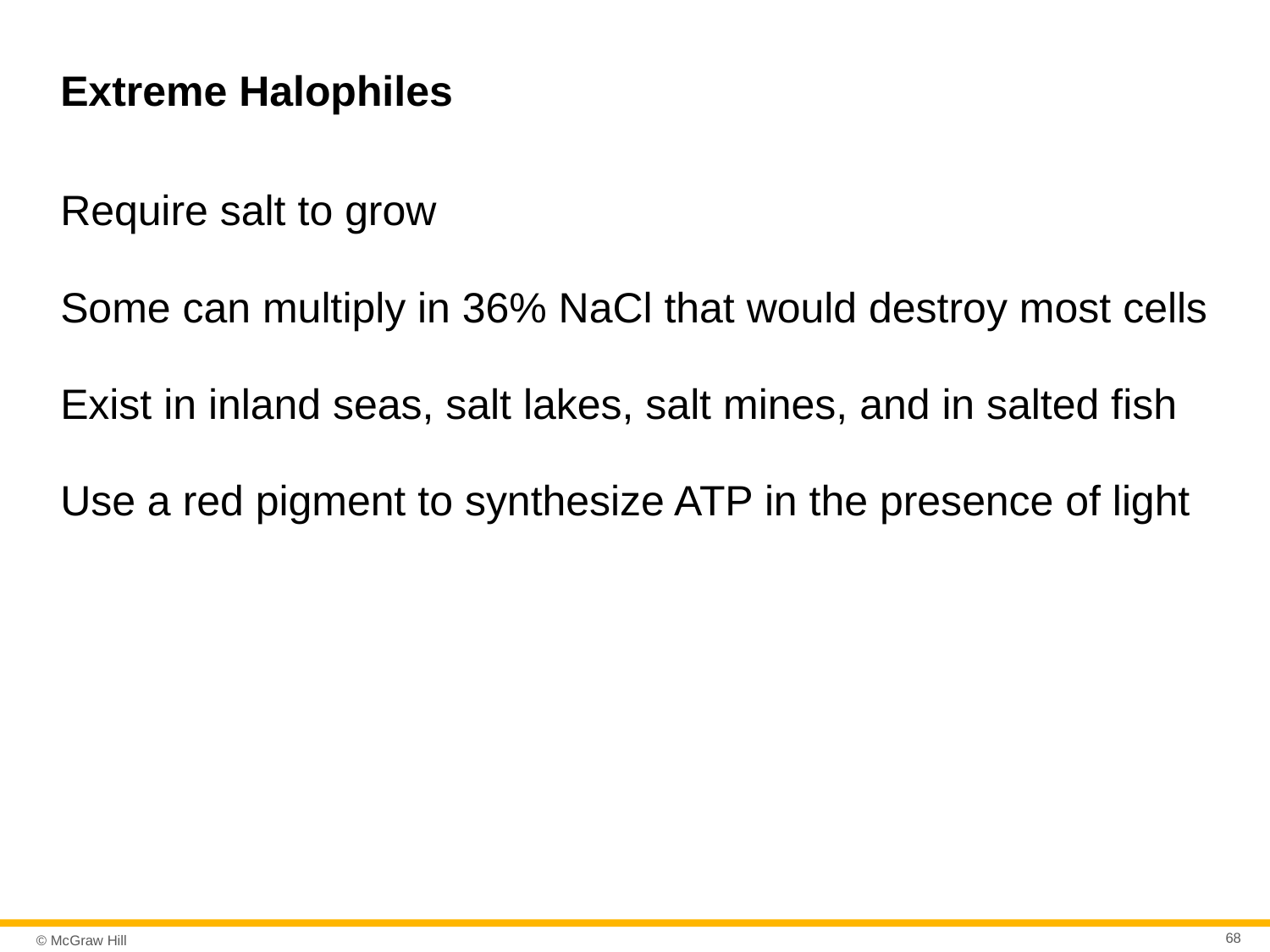

# Extreme Halophiles
Require salt to grow
Some can multiply in 36% NaCl that would destroy most cells
Exist in inland seas, salt lakes, salt mines, and in salted fish
Use a red pigment to synthesize ATP in the presence of light